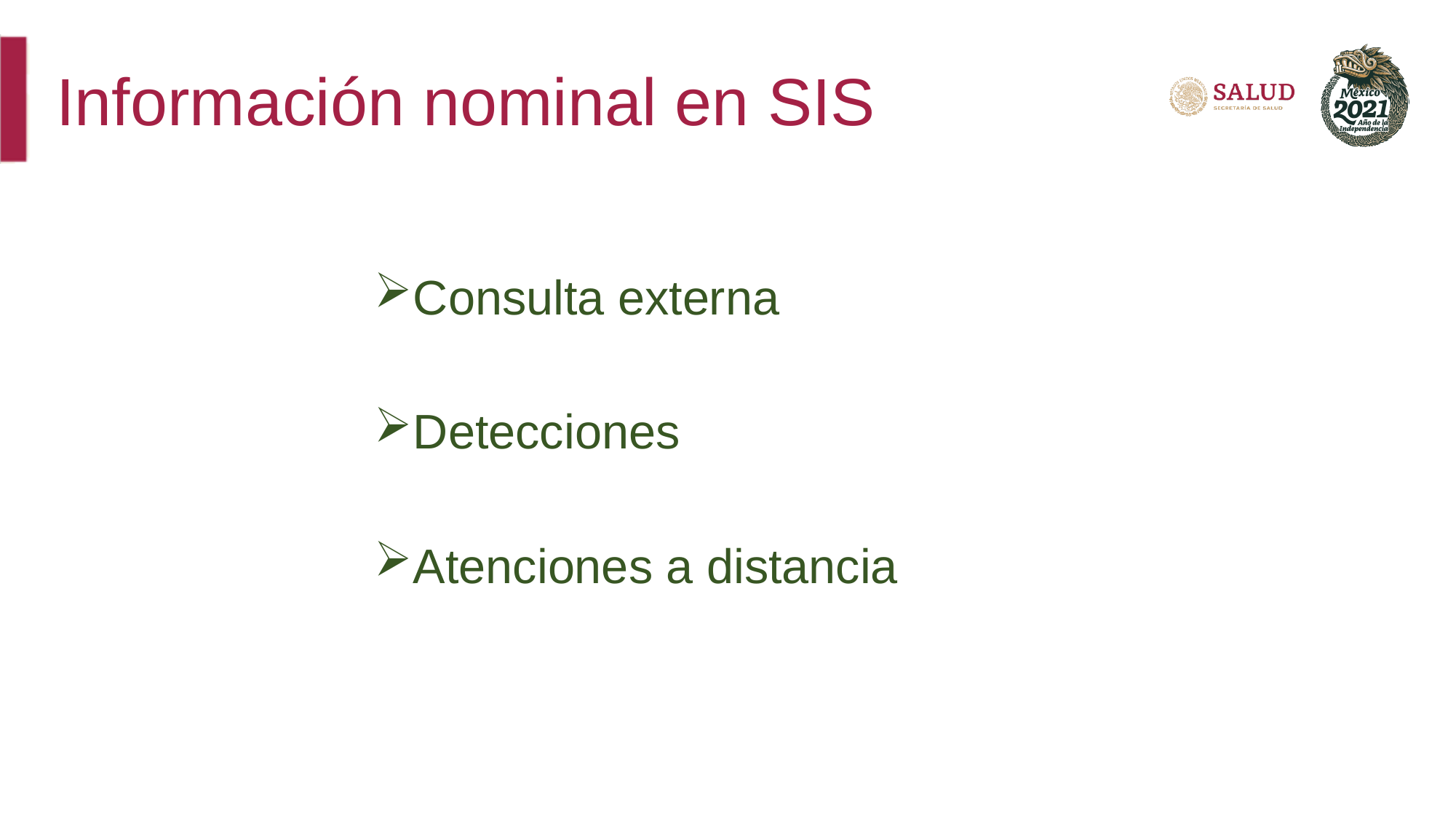

Información nominal en SIS
Consulta externa
Detecciones
Atenciones a distancia